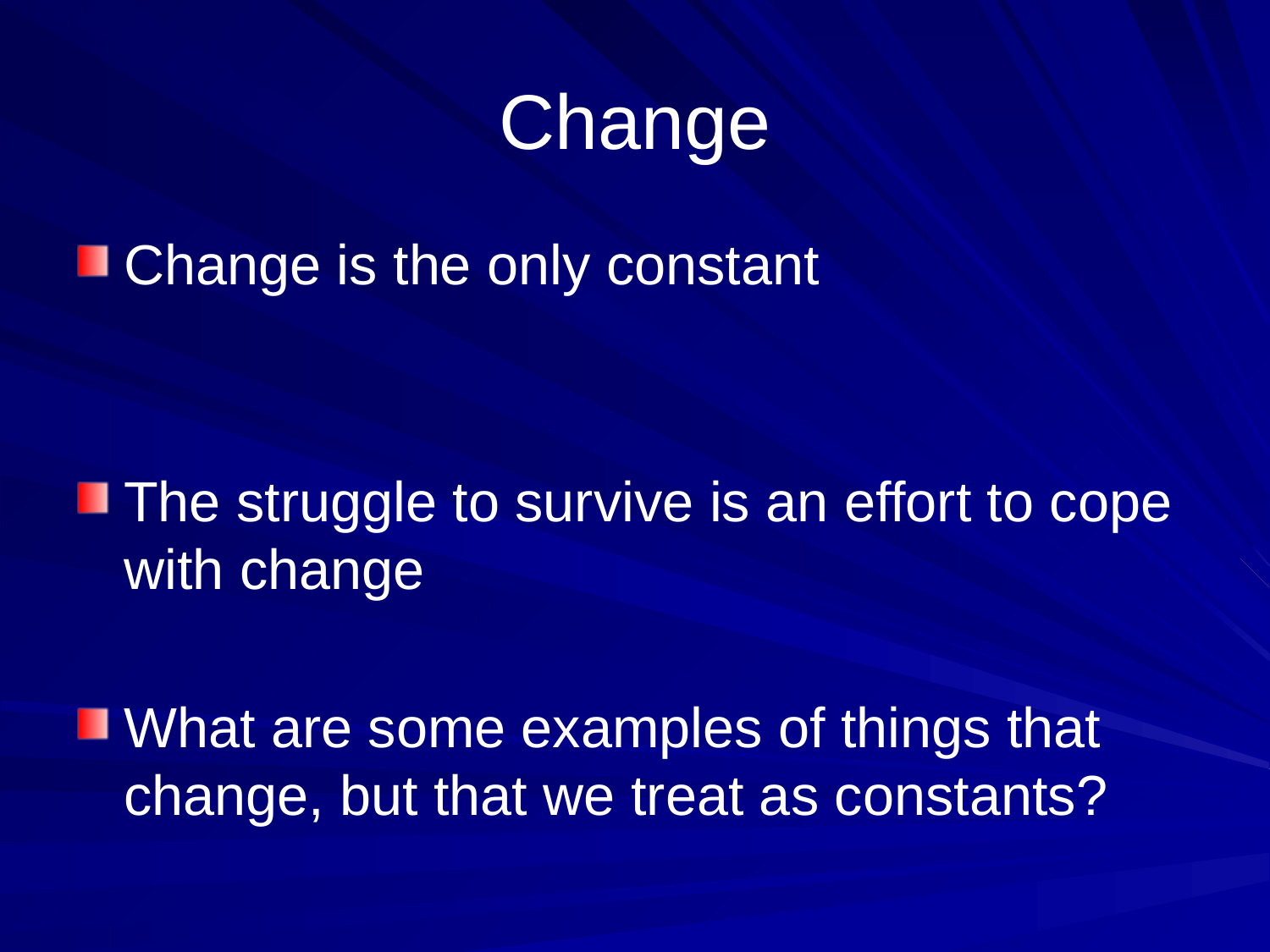

# Change
Change is the only constant

The struggle to survive is an effort to cope with change

What are some examples of things that change, but that we treat as constants?